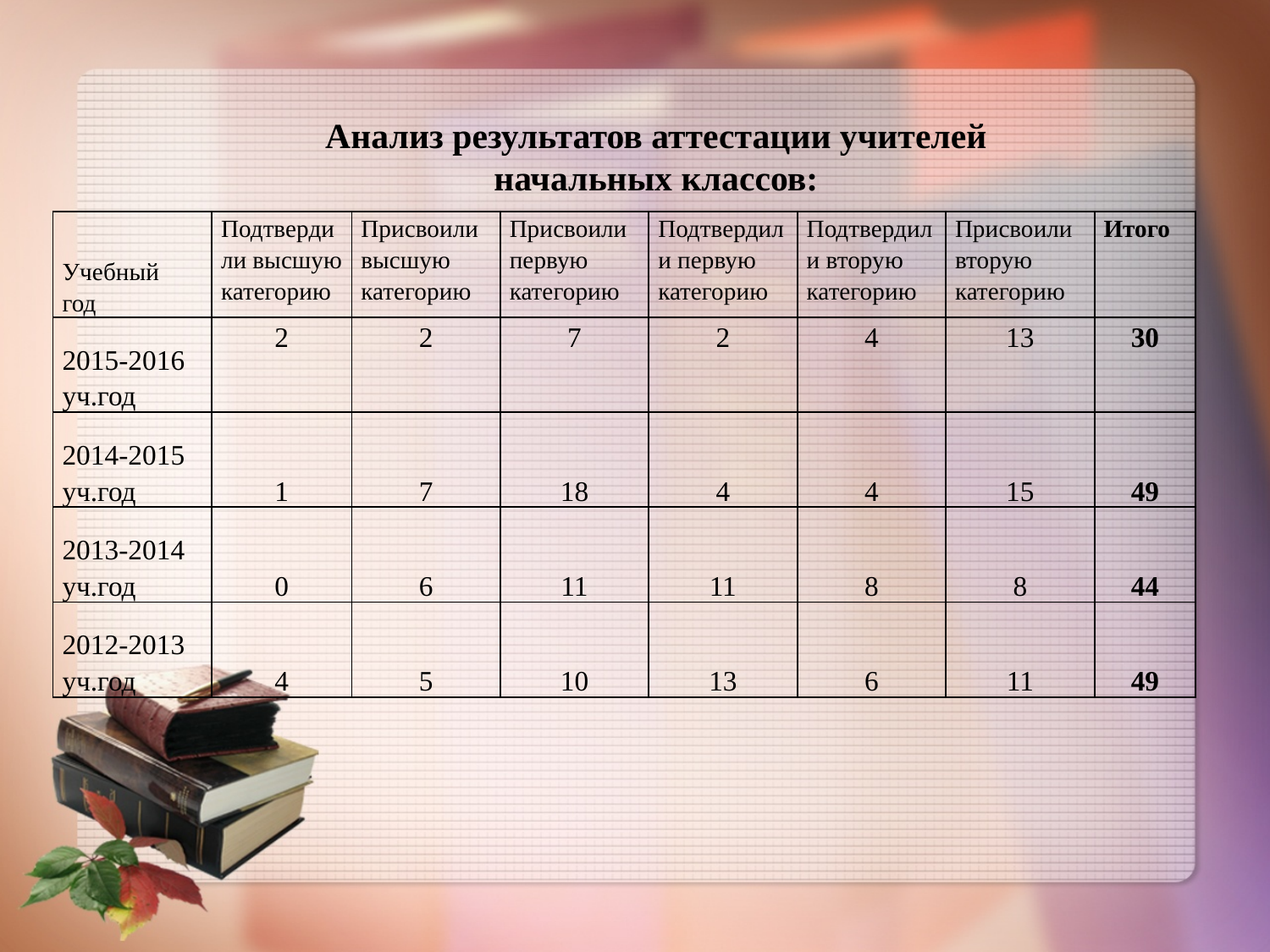

Анализ результатов аттестации учителей начальных классов:
| Учебный год | Подтвердили высшую категорию | Присвоили высшую категорию | Присвоили первую категорию | Подтвердили первую категорию | Подтвердили вторую категорию | Присвоили вторую категорию | Итого |
| --- | --- | --- | --- | --- | --- | --- | --- |
| 2015-2016 уч.год | 2 | 2 | 7 | 2 | 4 | 13 | 30 |
| 2014-2015 уч.год | 1 | 7 | 18 | 4 | 4 | 15 | 49 |
| 2013-2014 уч.год | 0 | 6 | 11 | 11 | 8 | 8 | 44 |
| 2012-2013 уч.год | 4 | 5 | 10 | 13 | 6 | 11 | 49 |